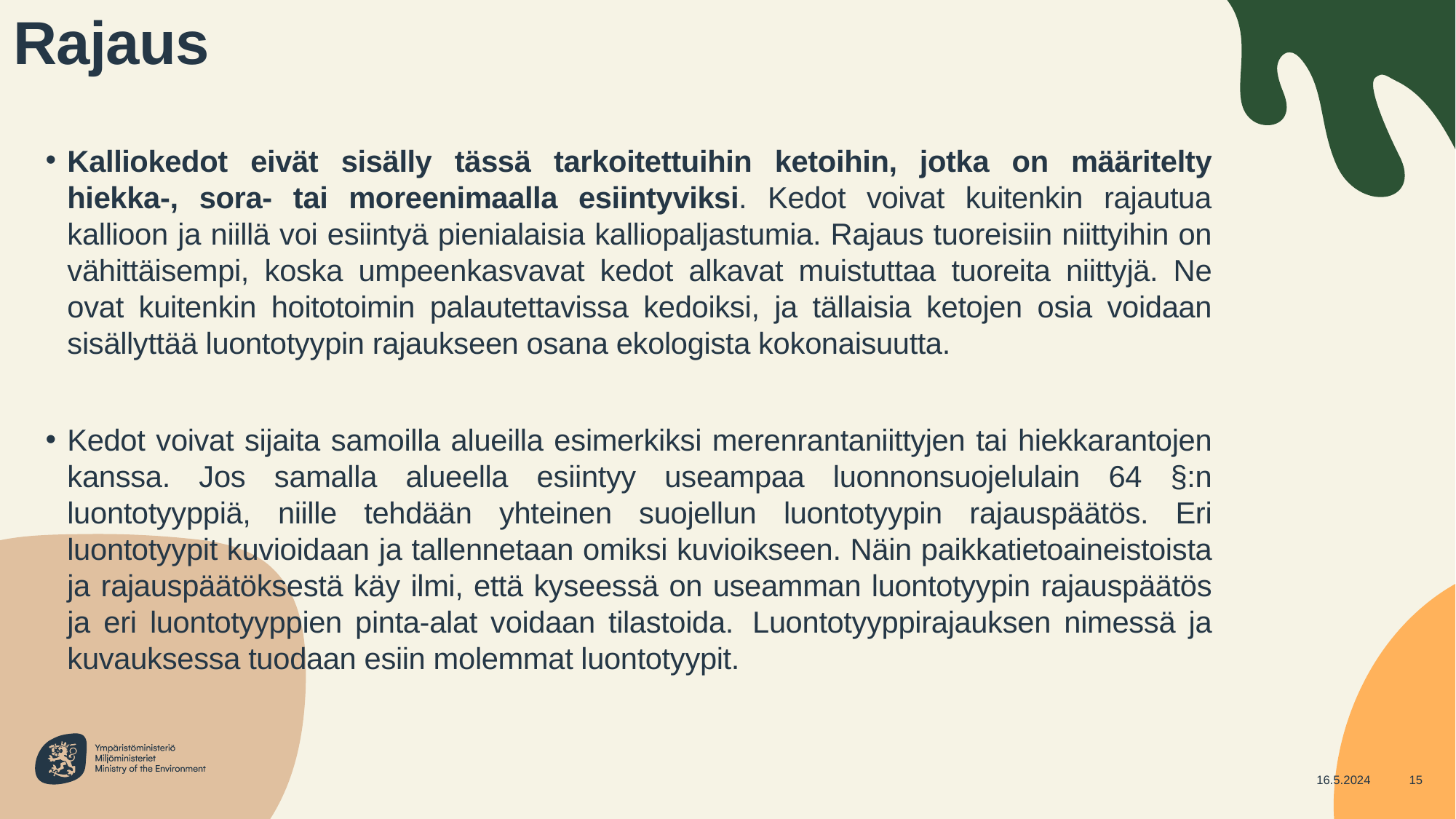

# Rajaus

Kalliokedot eivät sisälly tässä tarkoitettuihin ketoihin, jotka on määritelty hiekka-, sora- tai moreenimaalla esiintyviksi. Kedot voivat kuitenkin rajautua kallioon ja niillä voi esiintyä pienialaisia kalliopaljastumia. Rajaus tuoreisiin niittyihin on vähittäisempi, koska umpeenkasvavat kedot alkavat muistuttaa tuoreita niittyjä. Ne ovat kuitenkin hoitotoimin palautettavissa kedoiksi, ja tällaisia ketojen osia voidaan sisällyttää luontotyypin rajaukseen osana ekologista kokonaisuutta.

Kedot voivat sijaita samoilla alueilla esimerkiksi merenrantaniittyjen tai hiekkarantojen kanssa. Jos samalla alueella esiintyy useampaa luonnonsuojelulain 64 §:n luontotyyppiä, niille tehdään yhteinen suojellun luontotyypin rajauspäätös. Eri luontotyypit kuvioidaan ja tallennetaan omiksi kuvioikseen. Näin paikkatietoaineistoista ja rajauspäätöksestä käy ilmi, että kyseessä on useamman luontotyypin rajauspäätös ja eri luontotyyppien pinta-alat voidaan tilastoida.  Luontotyyppirajauksen nimessä ja kuvauksessa tuodaan esiin molemmat luontotyypit.

16.5.2024
15